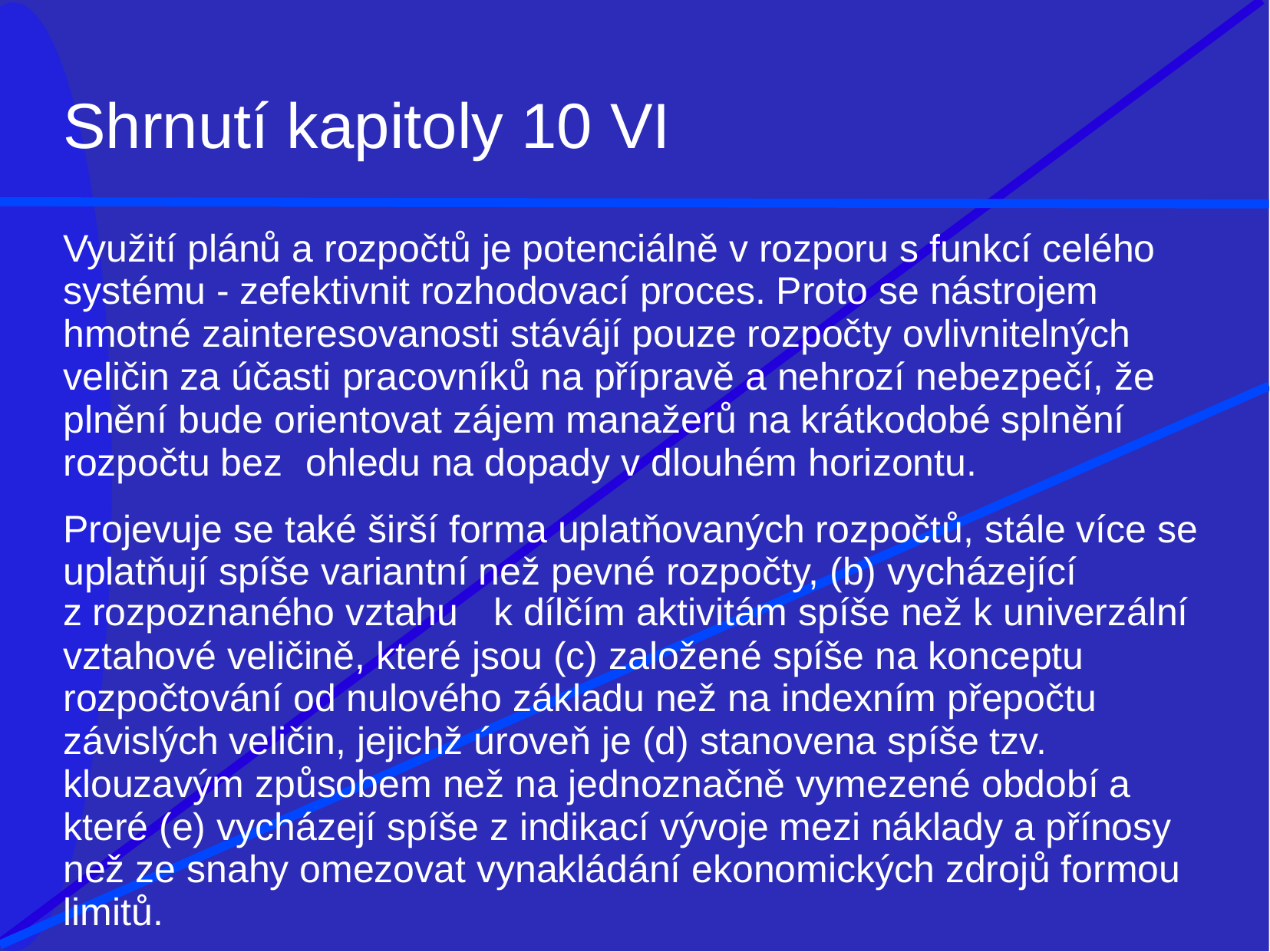

# Shrnutí kapitoly 10 VI
Využití plánů a rozpočtů je potenciálně v rozporu s funkcí celého systému - zefektivnit rozhodovací proces. Proto se nástrojem hmotné zainteresovanosti stávájí pouze rozpočty ovlivnitelných veličin za účasti pracovníků na přípravě a nehrozí nebezpečí, že plnění bude orientovat zájem manažerů na krátkodobé splnění rozpočtu bez	ohledu na dopady v dlouhém horizontu.
Projevuje se také širší forma uplatňovaných rozpočtů, stále více se uplatňují spíše variantní než pevné rozpočty, (b) vycházející
z rozpoznaného vztahu	k dílčím aktivitám spíše než k univerzální
vztahové veličině, které jsou (c) založené spíše na konceptu rozpočtování od nulového základu než na indexním přepočtu závislých veličin, jejichž úroveň je (d) stanovena spíše tzv. klouzavým způsobem než na jednoznačně vymezené období a které (e) vycházejí spíše z indikací vývoje mezi náklady a přínosy než ze snahy omezovat vynakládání ekonomických zdrojů formou limitů.